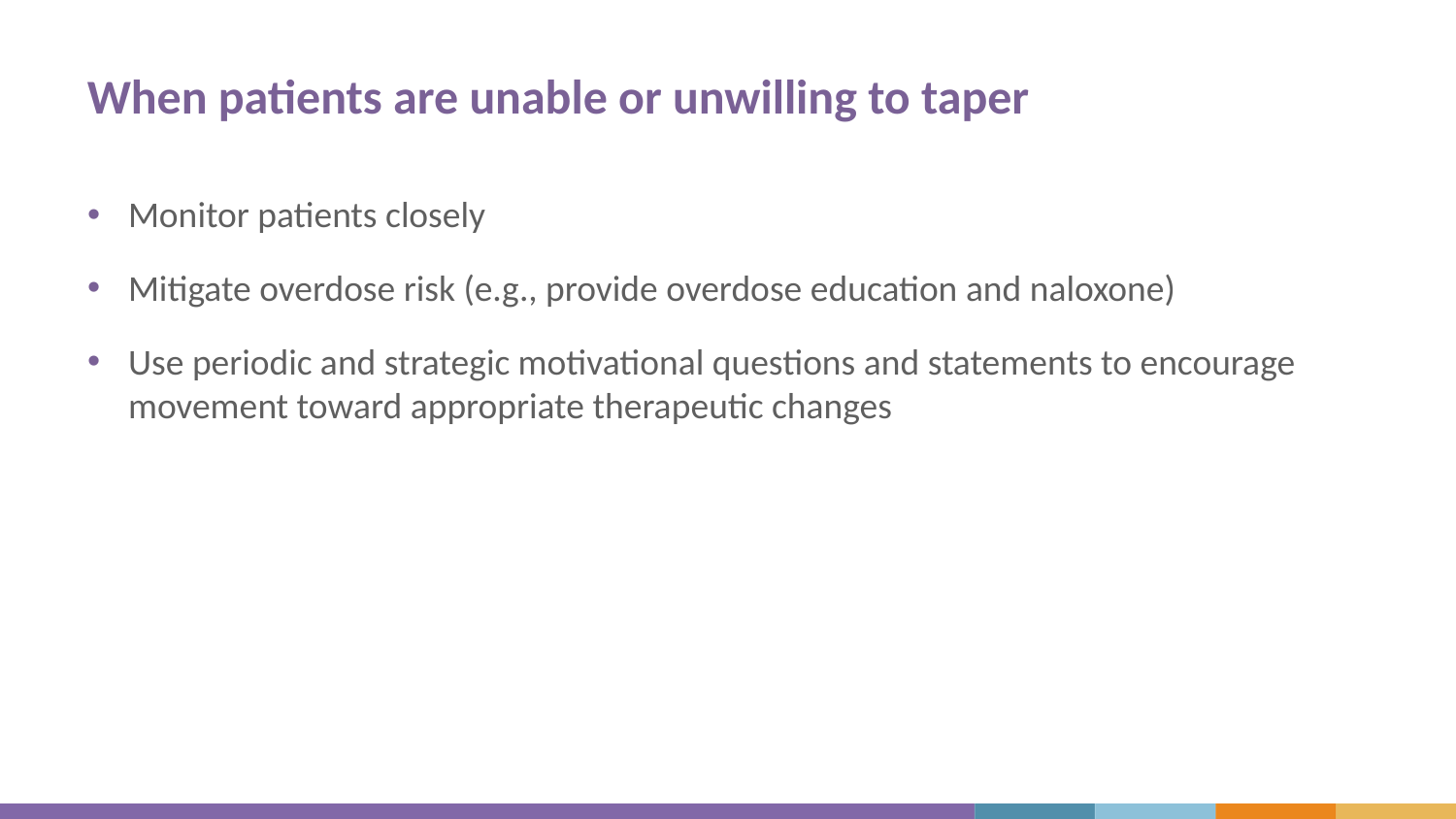

# When patients are unable or unwilling to taper
Monitor patients closely

Mitigate overdose risk (e.g., provide overdose education and naloxone)

Use periodic and strategic motivational questions and statements to encourage movement toward appropriate therapeutic changes